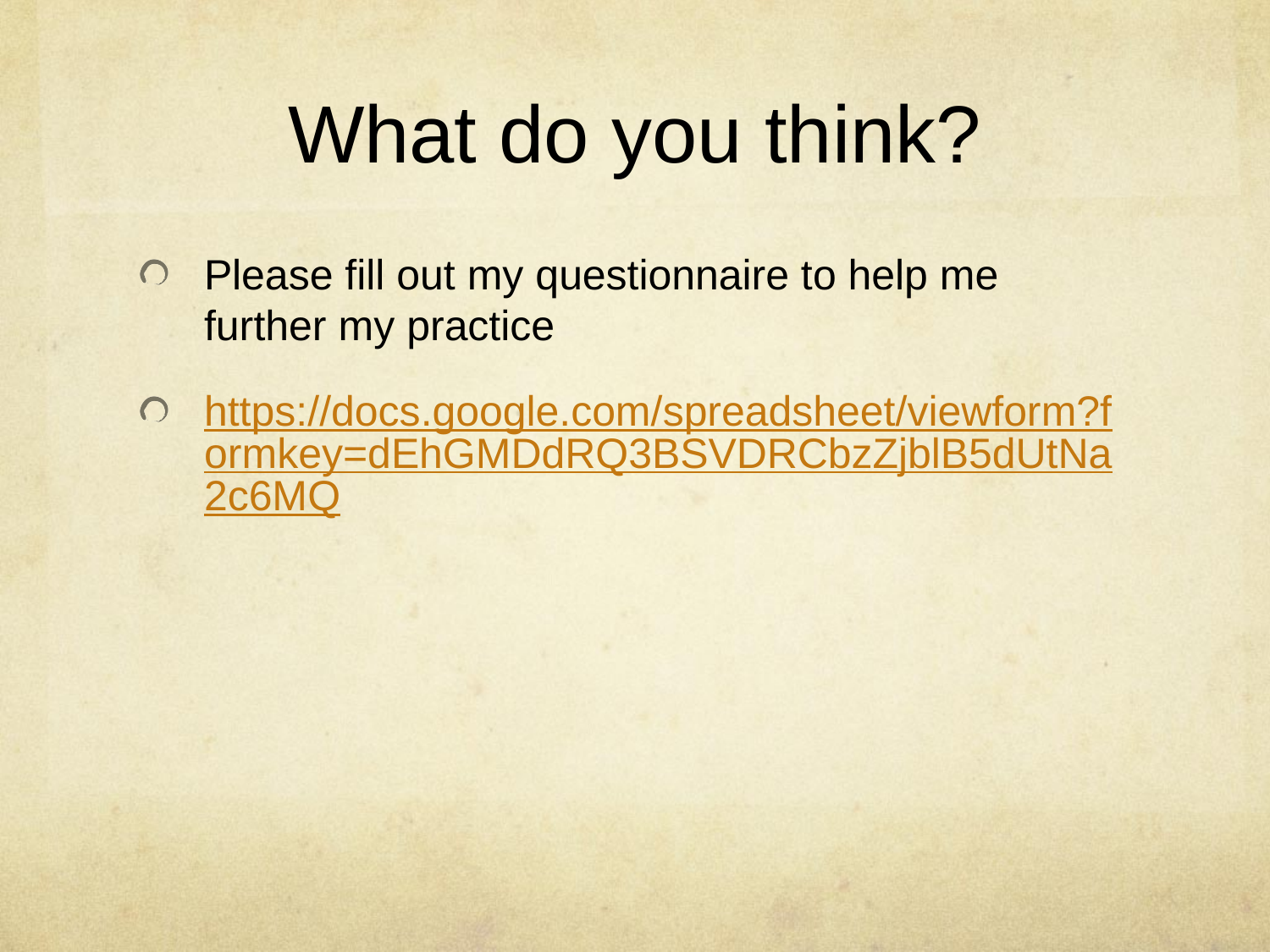

# What do you think?
Please fill out my questionnaire to help me further my practice
https://docs.google.com/spreadsheet/viewform?formkey=dEhGMDdRQ3BSVDRCbzZjblB5dUtNa2c6MQ